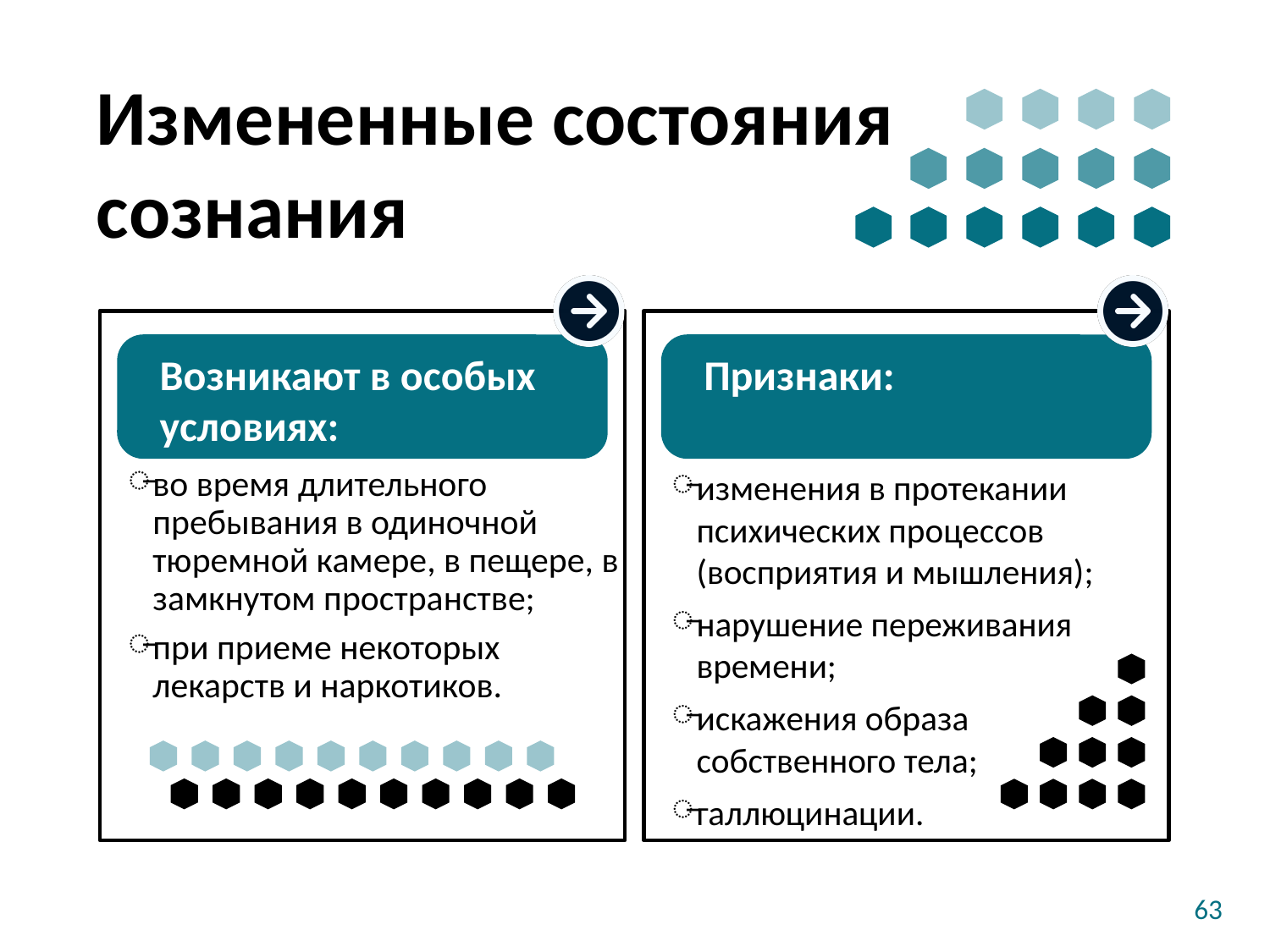

# Измененные состояния сознания

во время длительного пребывания в одиночной тюремной камере, в пещере, в замкнутом пространстве;
при приеме некоторых лекарств и наркотиков.
изменения в протекании психических процессов (восприятия и мышления);
нарушение переживания времени;
искажения образа собственного тела;
галлюцинации.
Возникают в особых условиях:
Признаки:

63